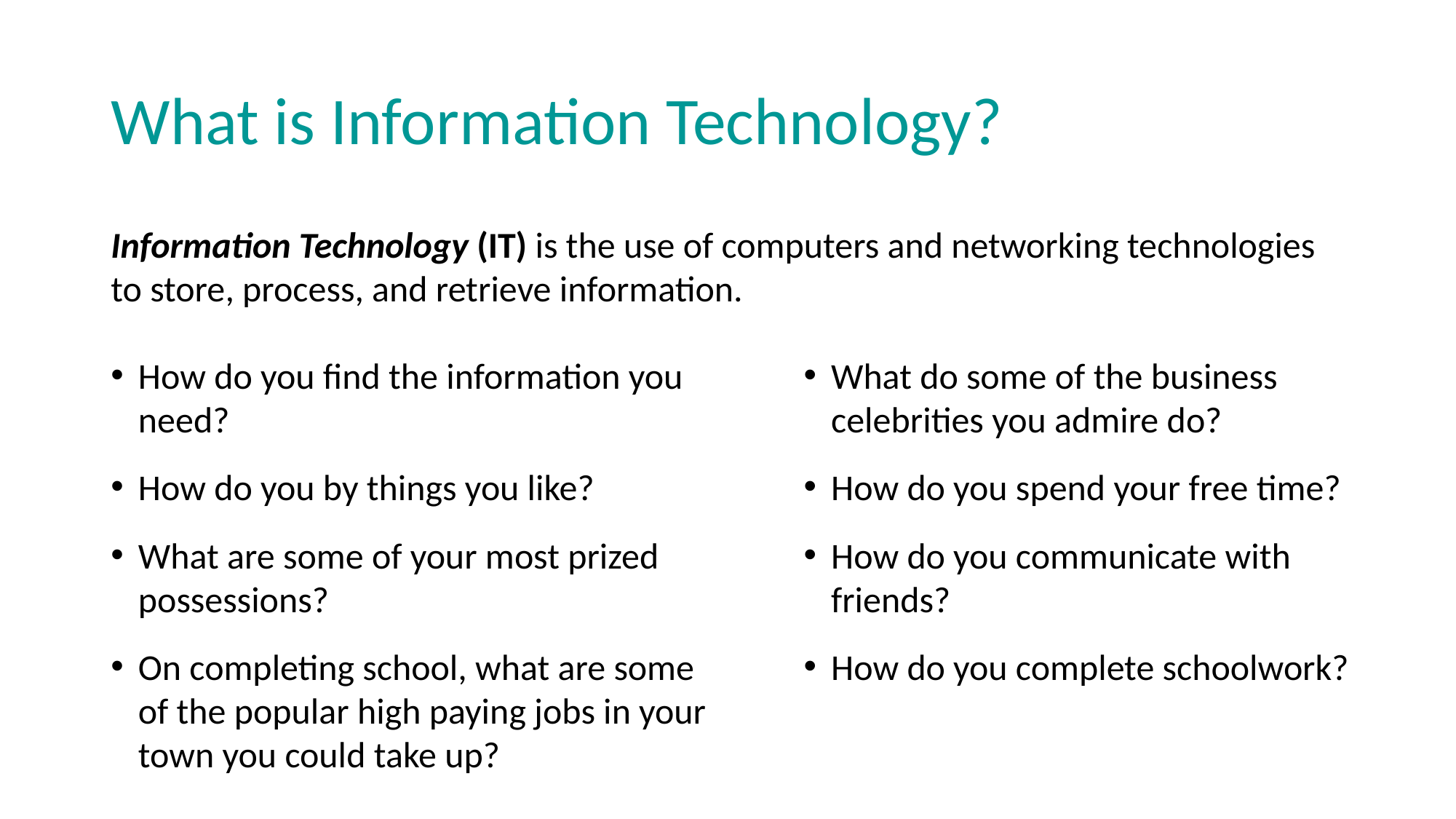

# What is Information Technology?
Information Technology (IT) is the use of computers and networking technologies to store, process, and retrieve information.
How do you find the information you need?
How do you by things you like?
What are some of your most prized possessions?
On completing school, what are some of the popular high paying jobs in your town you could take up?

What do some of the business celebrities you admire do?
How do you spend your free time?
How do you communicate with friends?
How do you complete schoolwork?